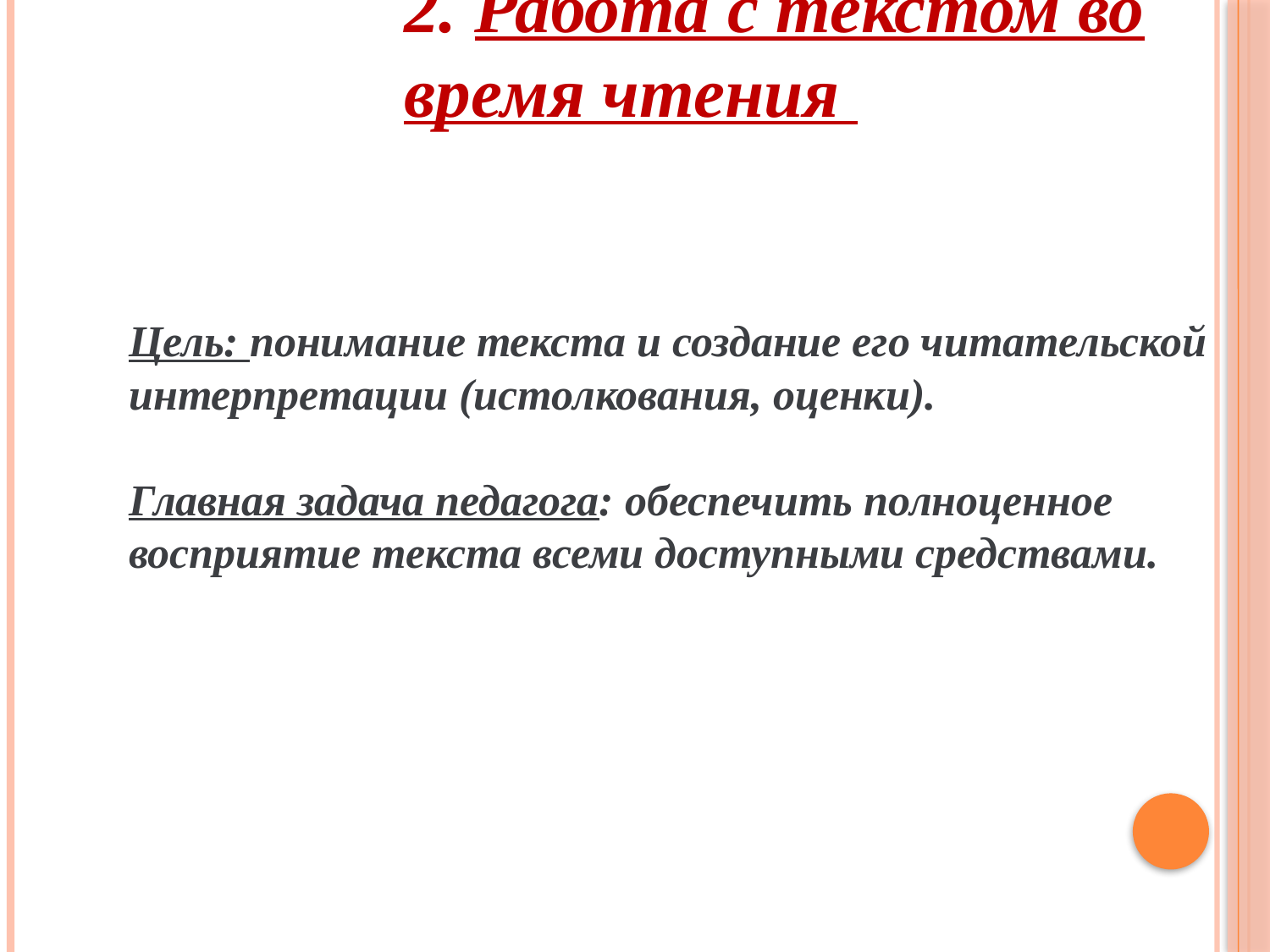

# 2. Работа с текстом во время чтения
Цель: понимание текста и создание его читательской интерпретации (истолкования, оценки).
Главная задача педагога: обеспечить полноценное восприятие текста всеми доступными средствами.